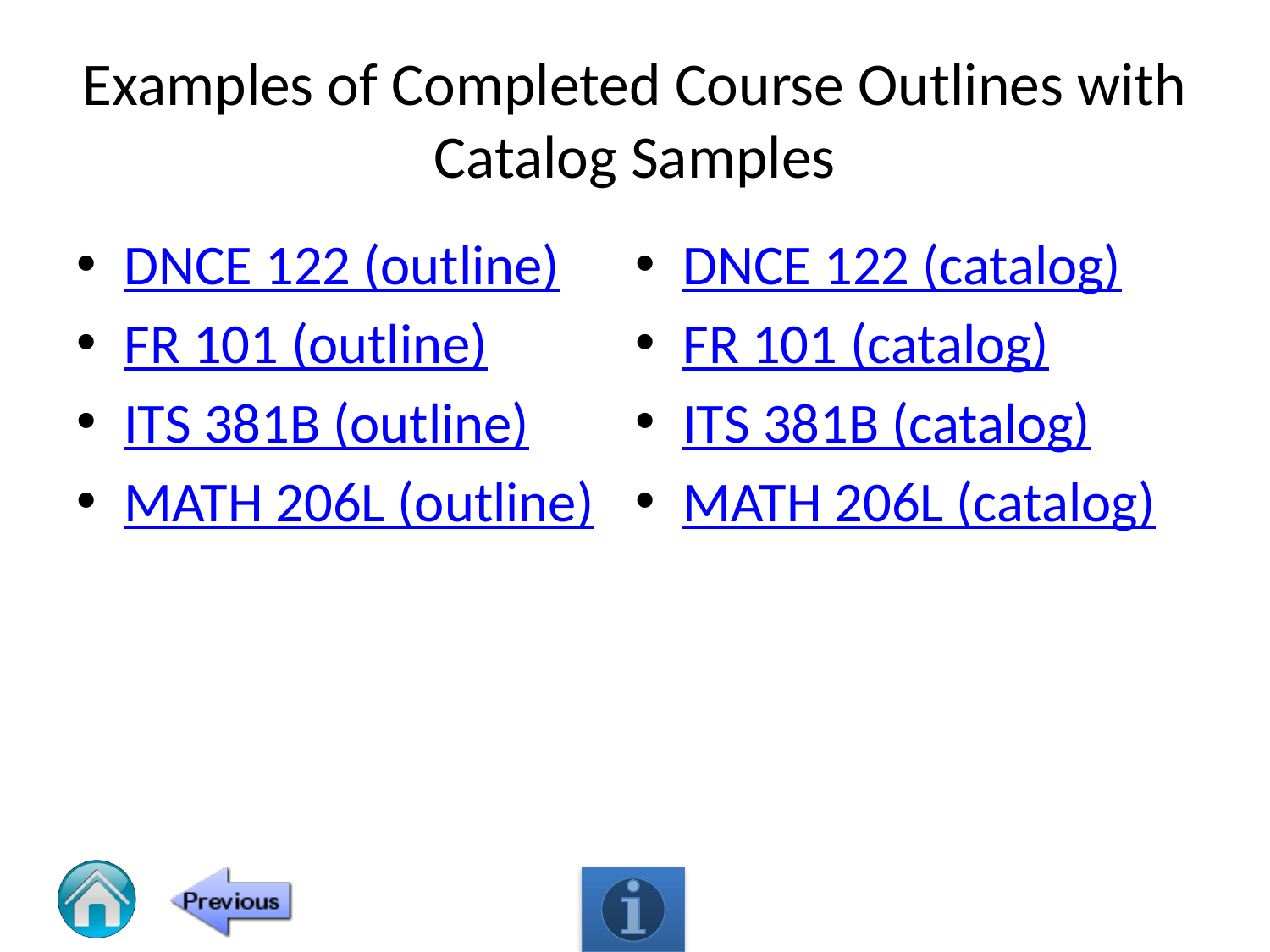

# Examples of Completed Course Outlines with Catalog Samples
DNCE 122 (outline)
FR 101 (outline)
ITS 381B (outline)
MATH 206L (outline)

DNCE 122 (catalog)
FR 101 (catalog)
ITS 381B (catalog)
MATH 206L (catalog)